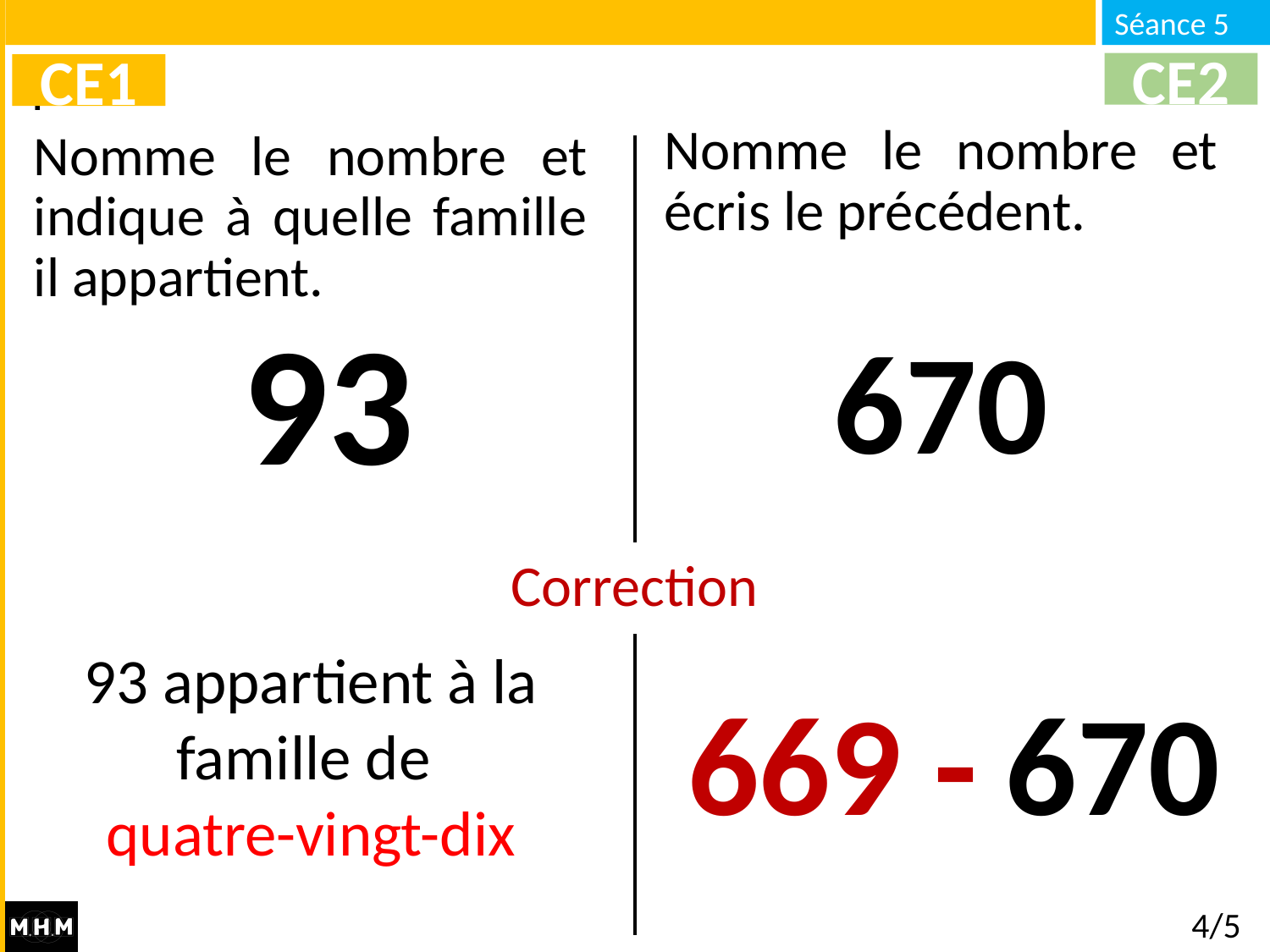

CE2
CE1
Nomme le nombre et écris le précédent.
Nomme le nombre et indique à quelle famille il appartient.
93
670
Correction
93 appartient à la famille de
quatre-vingt-dix
669 -
670
4/5